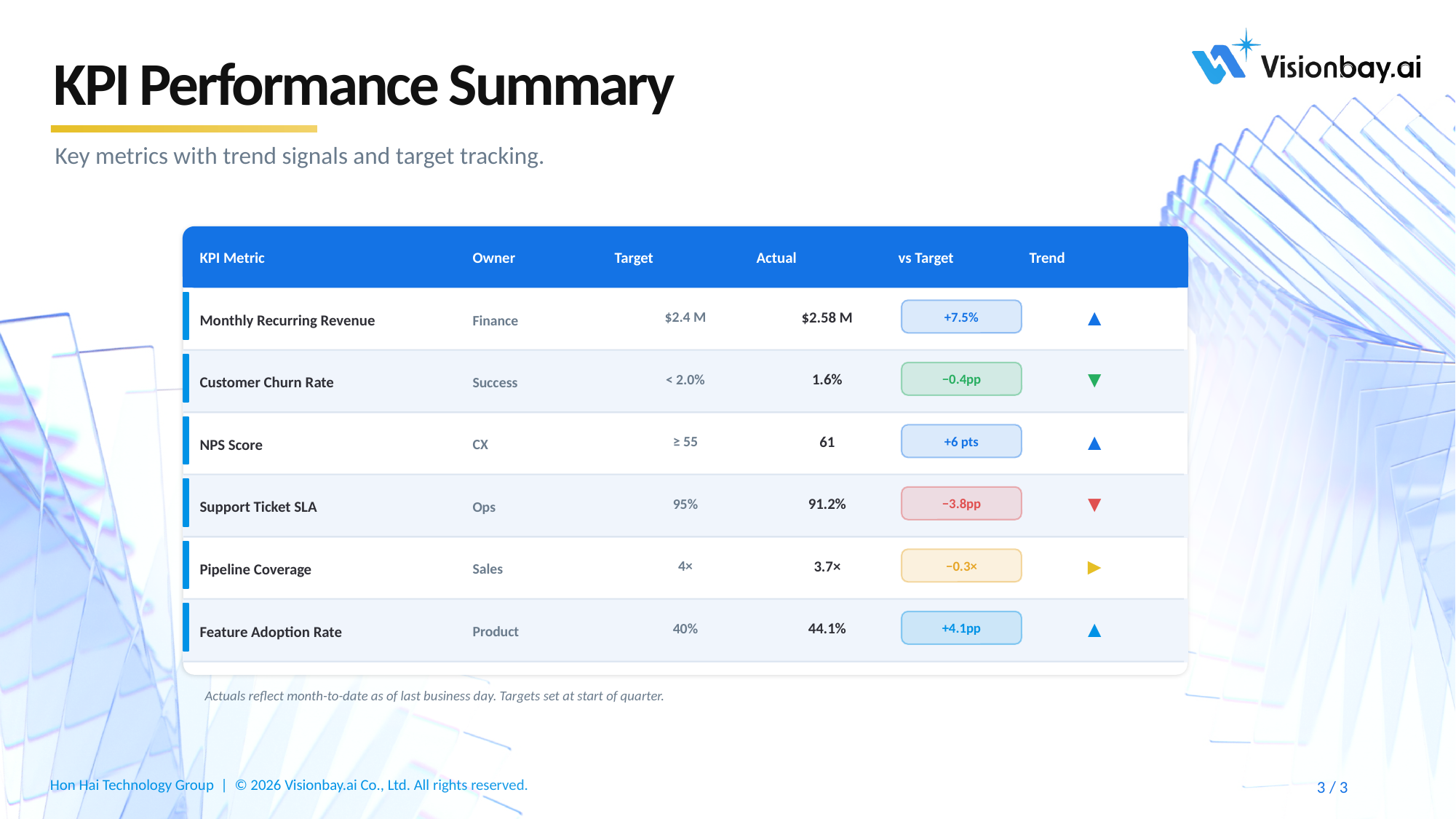

# KPI Performance Summary
Key metrics with trend signals and target tracking.

KPI Metric
Owner
Target
Actual
vs Target
Trend

Monthly Recurring Revenue
Finance
$2.4 M
$2.58 M
▲

+7.5%

Customer Churn Rate
Success
< 2.0%
1.6%
▼

−0.4pp

NPS Score
CX
≥ 55
61
▲

+6 pts

Support Ticket SLA
Ops
95%
91.2%
▼

−3.8pp

Pipeline Coverage
Sales
4×
3.7×
►

−0.3×

Feature Adoption Rate
Product
40%
44.1%
▲

+4.1pp

Actuals reflect month-to-date as of last business day. Targets set at start of quarter.
3